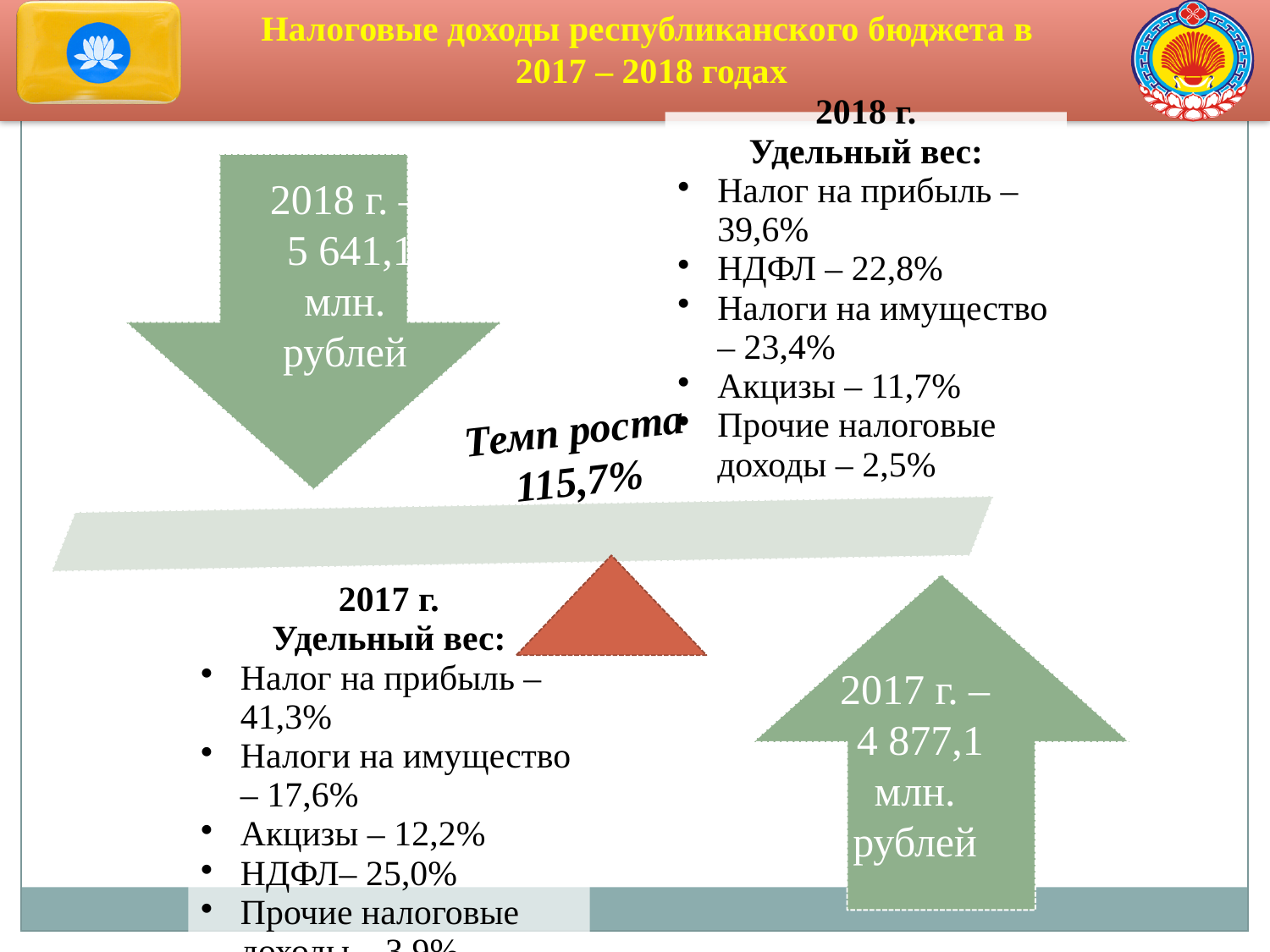

Налоговые доходы республиканского бюджета в  2017 – 2018 годах

2018 г.
Удельный вес:
Налоги на имущество – 23,4%
НДФЛ – 22,8%
НДФЛ– 25,0%
Акцизы – 12,2%
Налоги на имущество – 17,6%
Налог на прибыль – 41,3%
2017 г.
Удельный вес:
Акцизы – 11,7%
2018 г. –  5 641,1 млн. рублей
Темп роста
115,7%

2017 г. –  4 877,1 млн. рублей